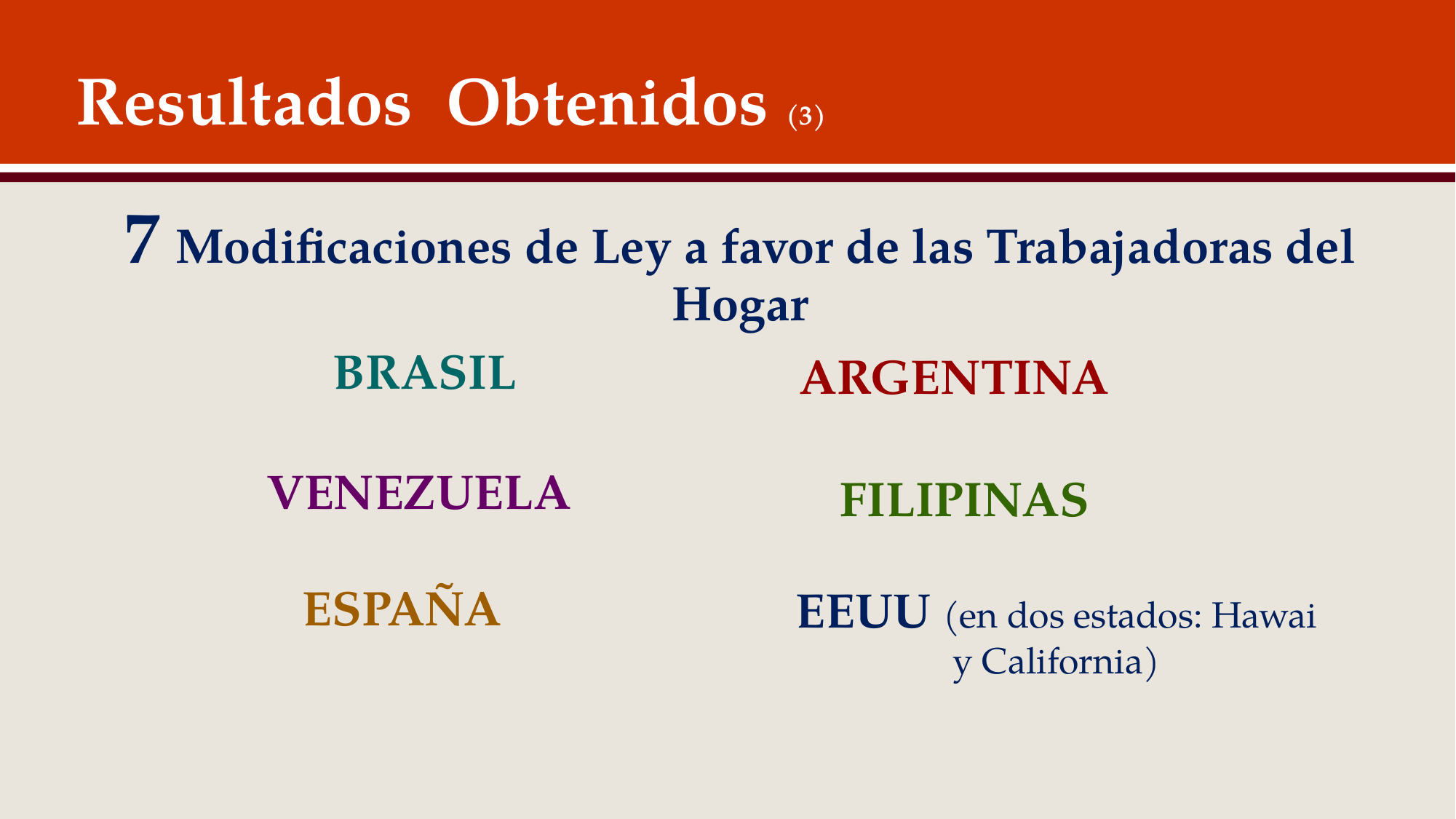

# Resultados  Obtenidos (3)
7  Modificaciones de Ley a favor de las Trabajadoras del Hogar

BRASIL
ARGENTINA
VENEZUELA
FILIPINAS
ESPAÑA
EEUU (en dos estados: Hawai y California)